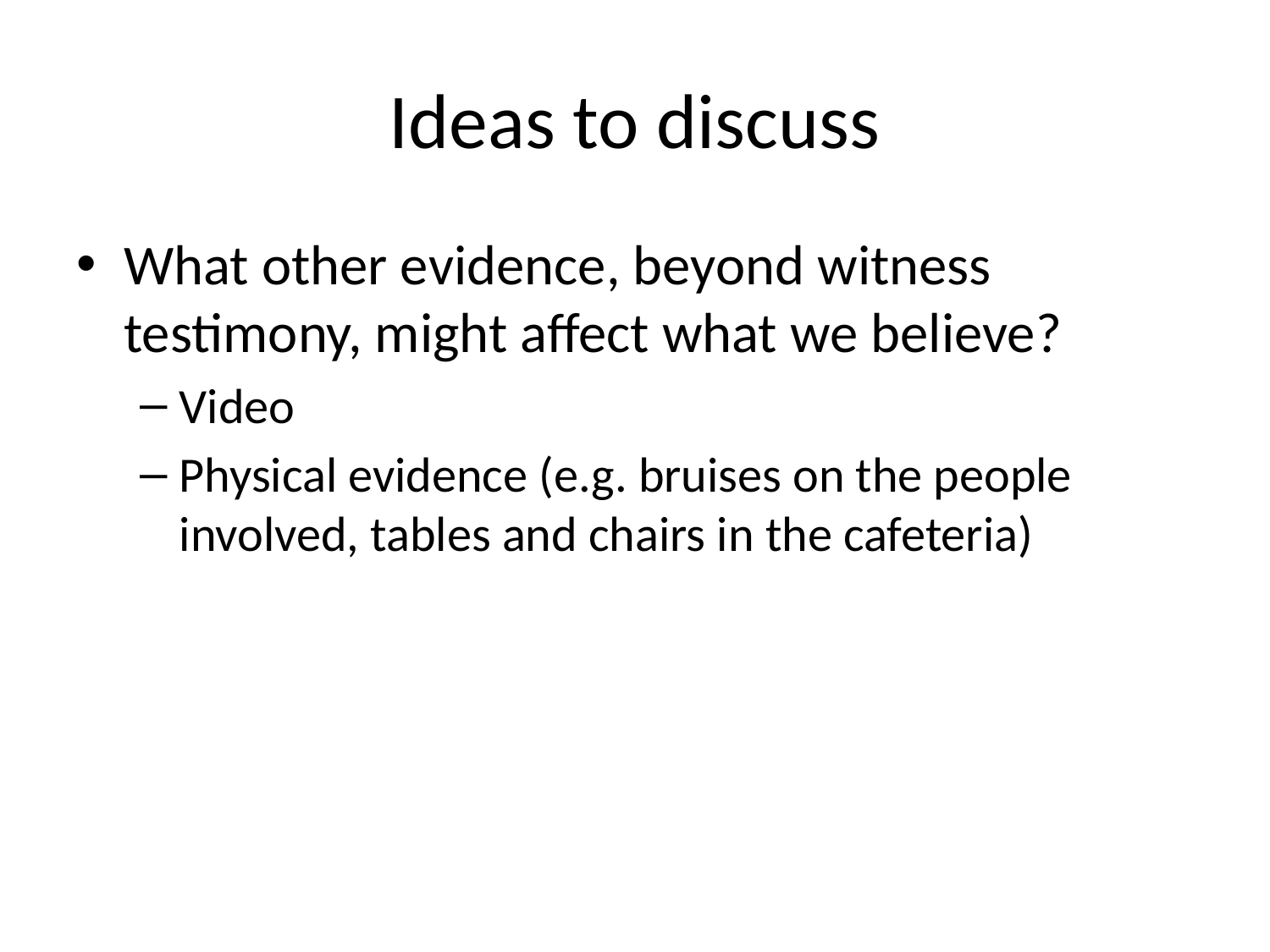

# Ideas to discuss
What other evidence, beyond witness testimony, might affect what we believe?
Video
Physical evidence (e.g. bruises on the people involved, tables and chairs in the cafeteria)